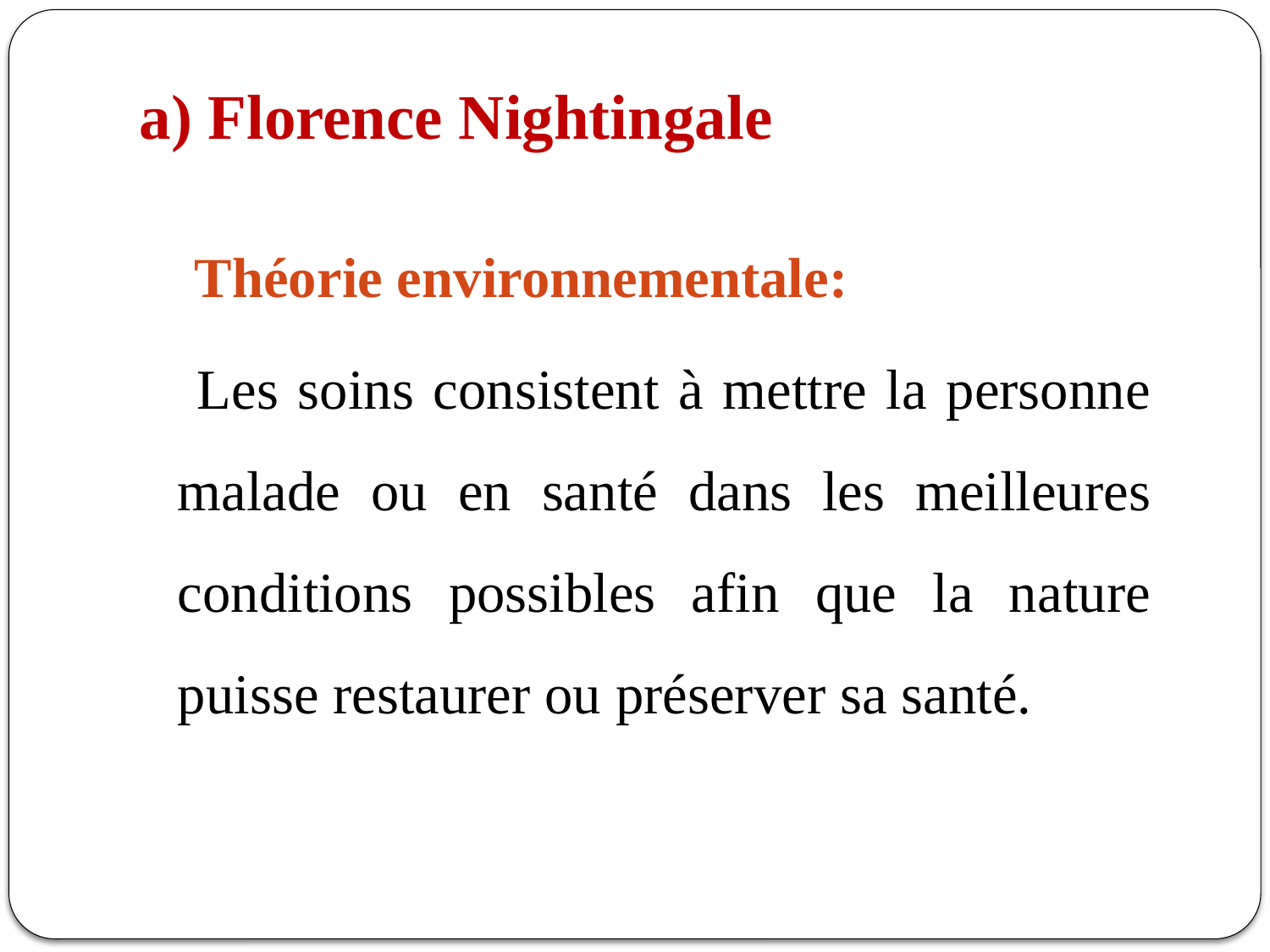

# a) Florence Nightingale
    Théorie environnementale:
   Les soins consistent à mettre la personne malade ou en santé dans les meilleures conditions possibles afin que la nature puisse restaurer ou préserver sa santé.